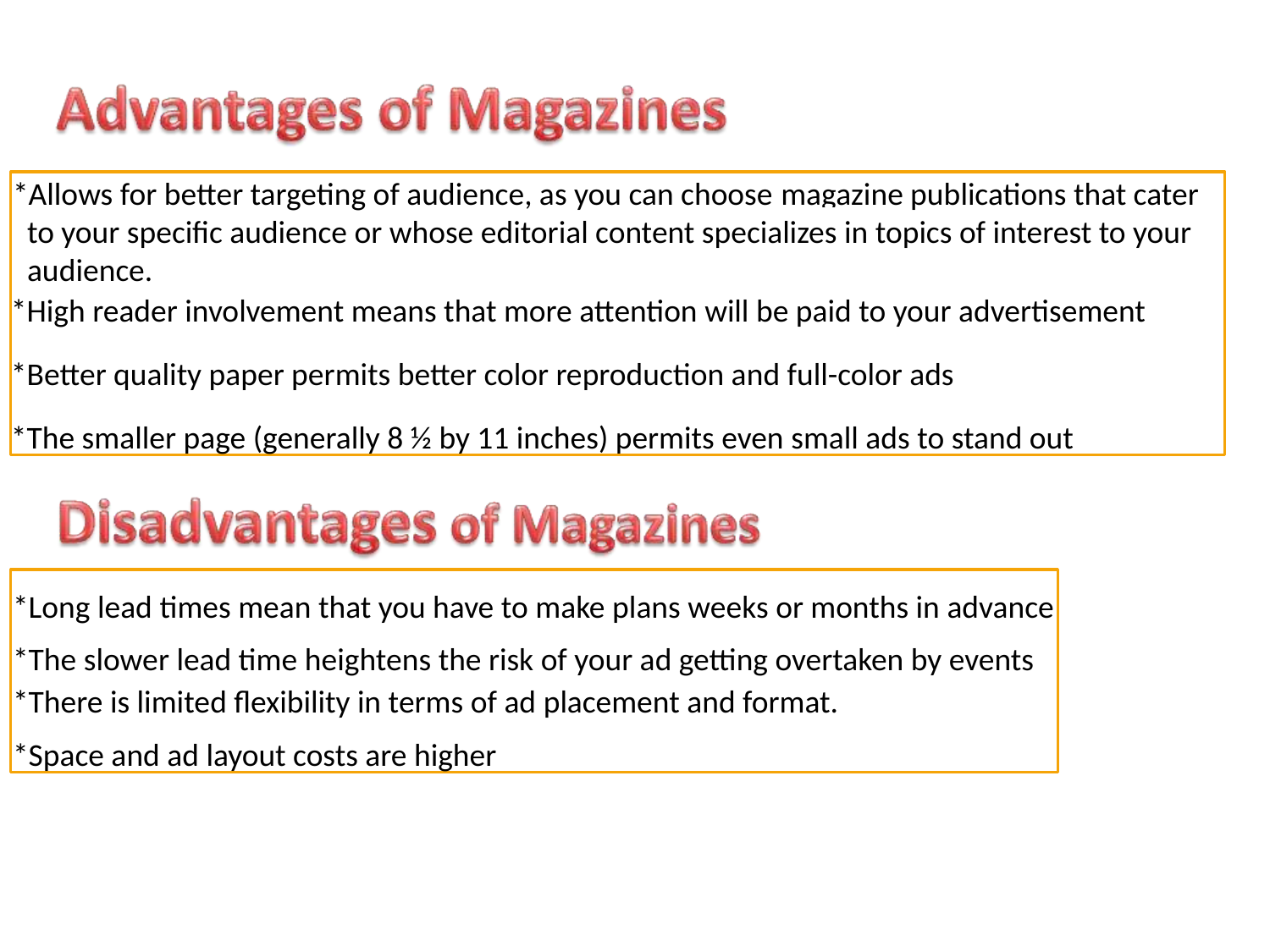

*Allows for better targeting of audience, as you can choose magazine publications that cater  to your specific audience or whose editorial content specializes in topics of interest to your  audience.
*High reader involvement means that more attention will be paid to your advertisement
*Better quality paper permits better color reproduction and full-color ads
*The smaller page (generally 8 ½ by 11 inches) permits even small ads to stand out

*Long lead times mean that you have to make plans weeks or months in advance
*The slower lead time heightens the risk of your ad getting overtaken by events
*There is limited flexibility in terms of ad placement and format.
*Space and ad layout costs are higher